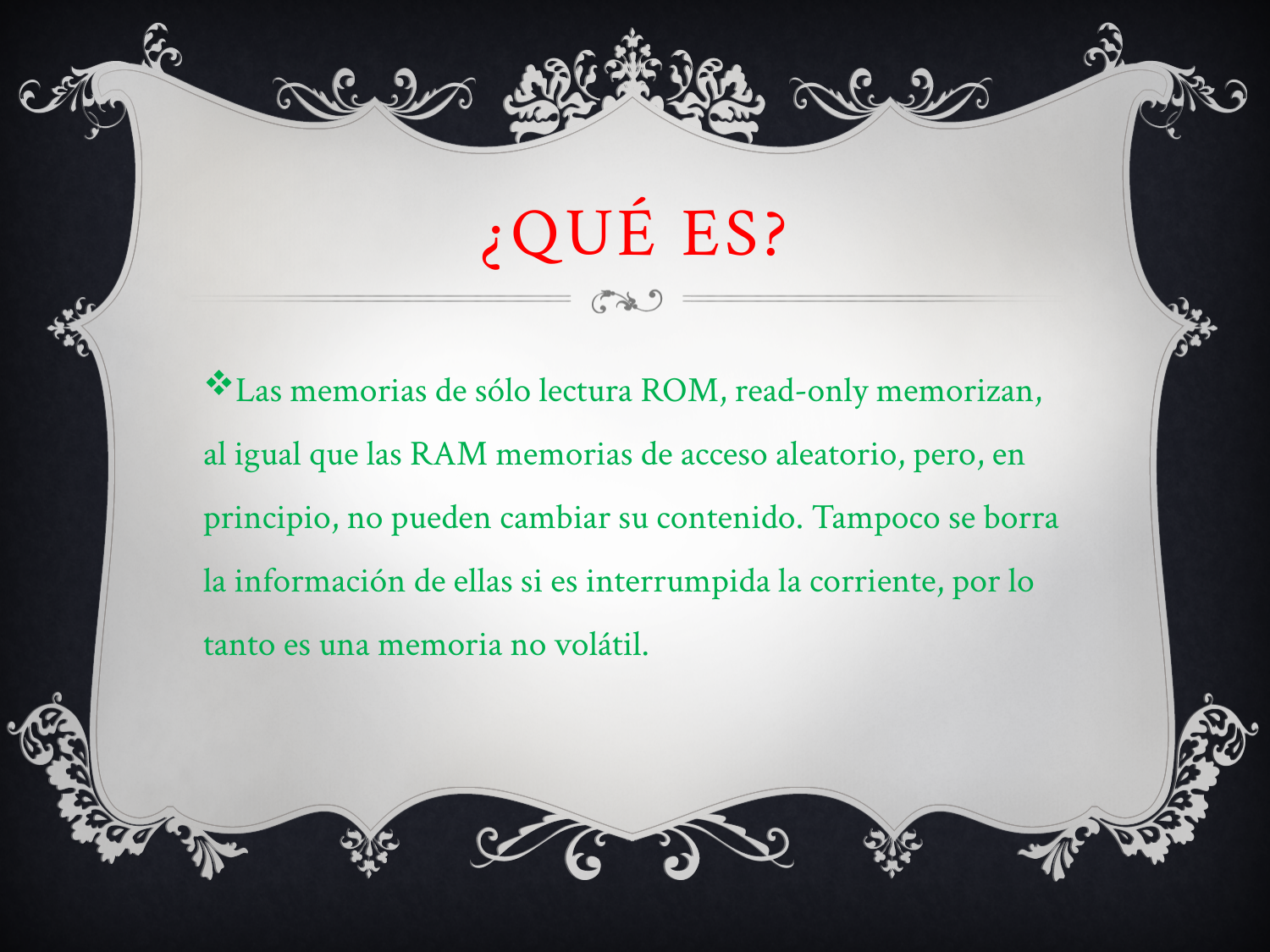

# ¿Qué es?
Las memorias de sólo lectura ROM, read-only memorizan, al igual que las RAM memorias de acceso aleatorio, pero, en principio, no pueden cambiar su contenido. Tampoco se borra la información de ellas si es interrumpida la corriente, por lo tanto es una memoria no volátil.